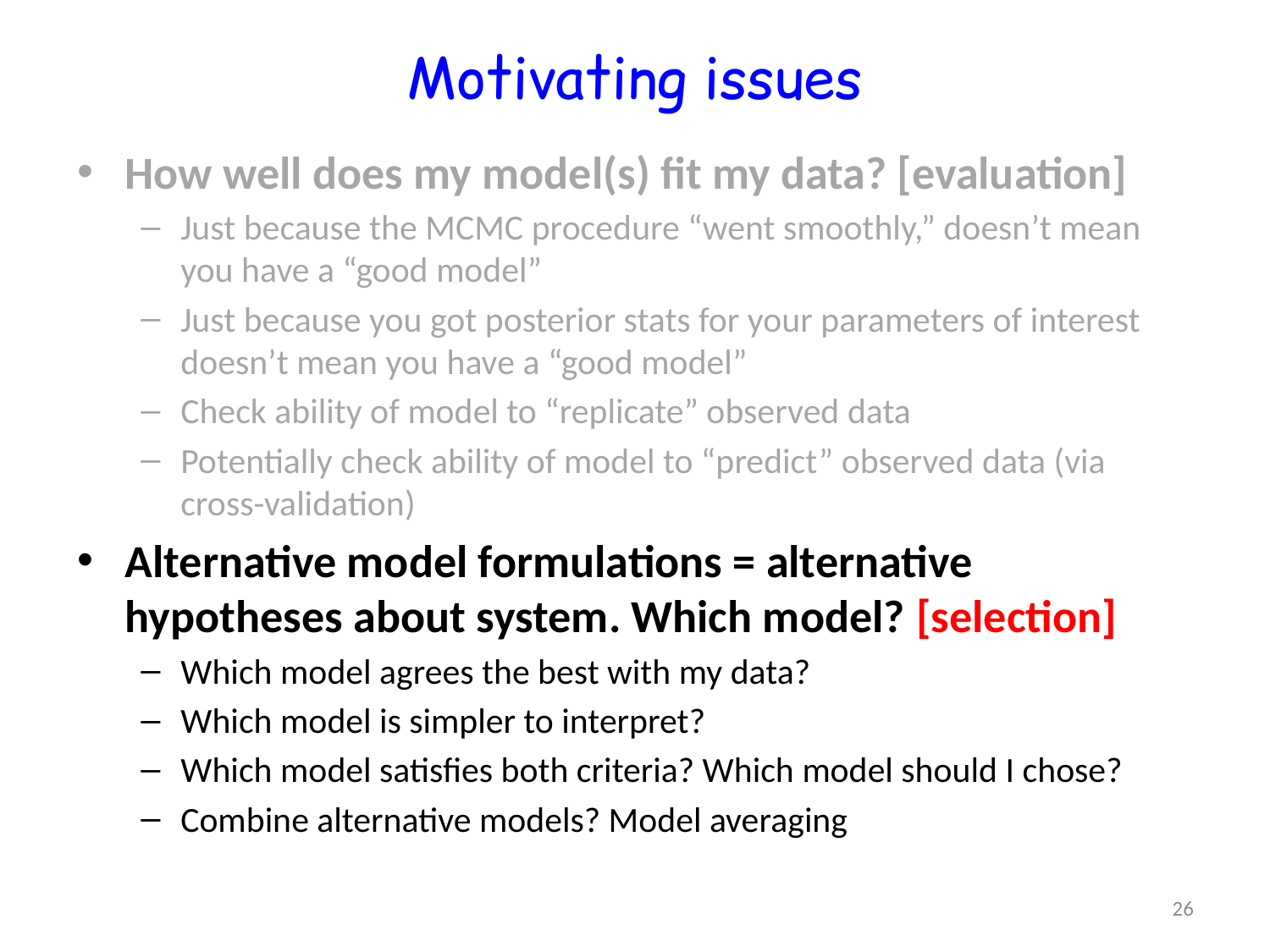

# Motivating issues
How well does my model(s) fit my data? [evaluation]
Just because the MCMC procedure “went smoothly,” doesn’t mean you have a “good model”
Just because you got posterior stats for your parameters of interest doesn’t mean you have a “good model”
Check ability of model to “replicate” observed data
Potentially check ability of model to “predict” observed data (via cross-validation)
Alternative model formulations = alternative hypotheses about system. Which model? [selection]
Which model agrees the best with my data?
Which model is simpler to interpret?
Which model satisfies both criteria? Which model should I chose?
Combine alternative models? Model averaging
26